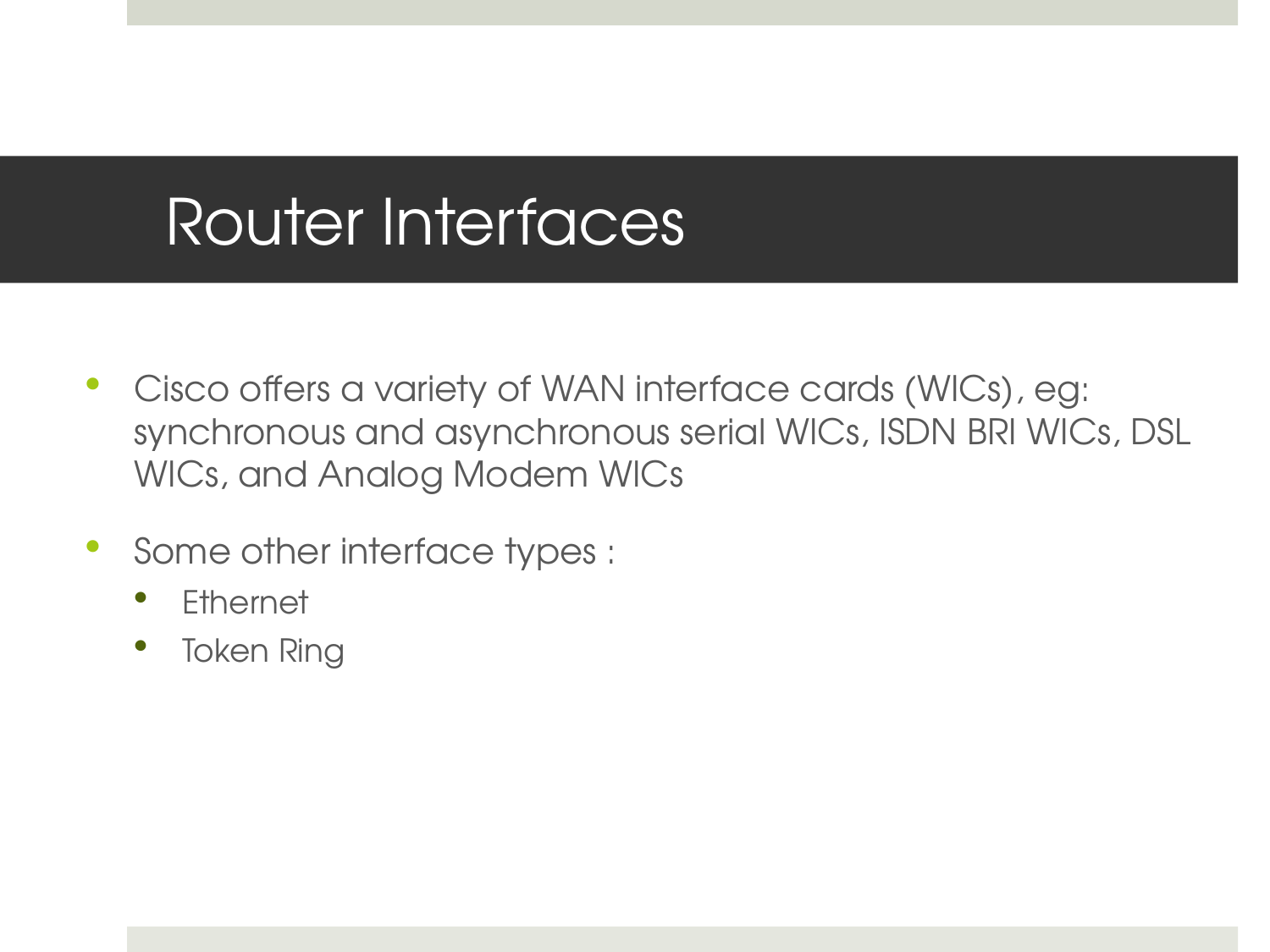

# Router Interfaces
Cisco offers a variety of WAN interface cards (WICs), eg: synchronous and asynchronous serial WICs, ISDN BRI WICs, DSL WICs, and Analog Modem WICs
Some other interface types :
Ethernet
Token Ring